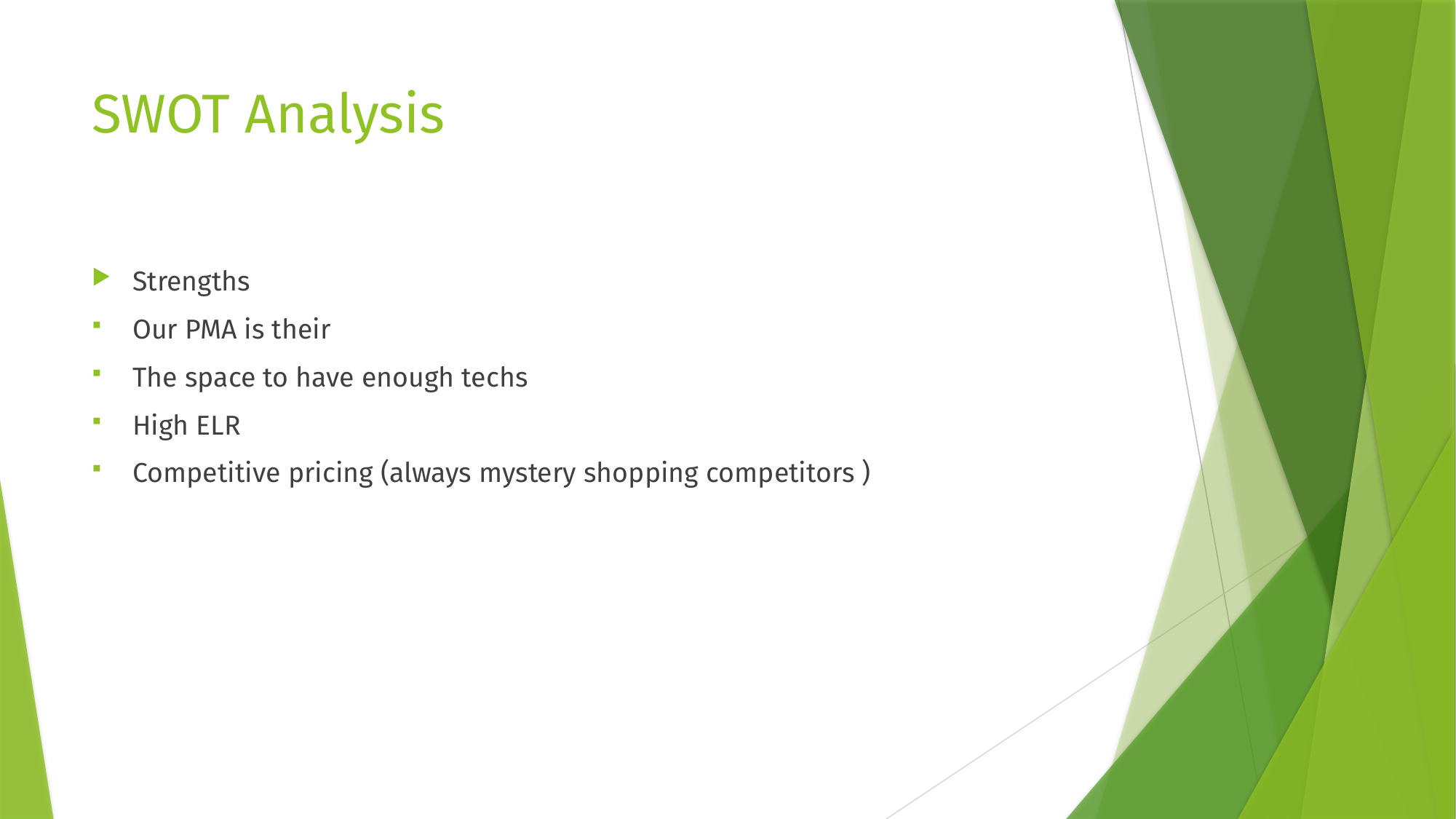

# SWOT Analysis
Strengths
Our PMA is their
The space to have enough techs
High ELR
Competitive pricing (always mystery shopping competitors )